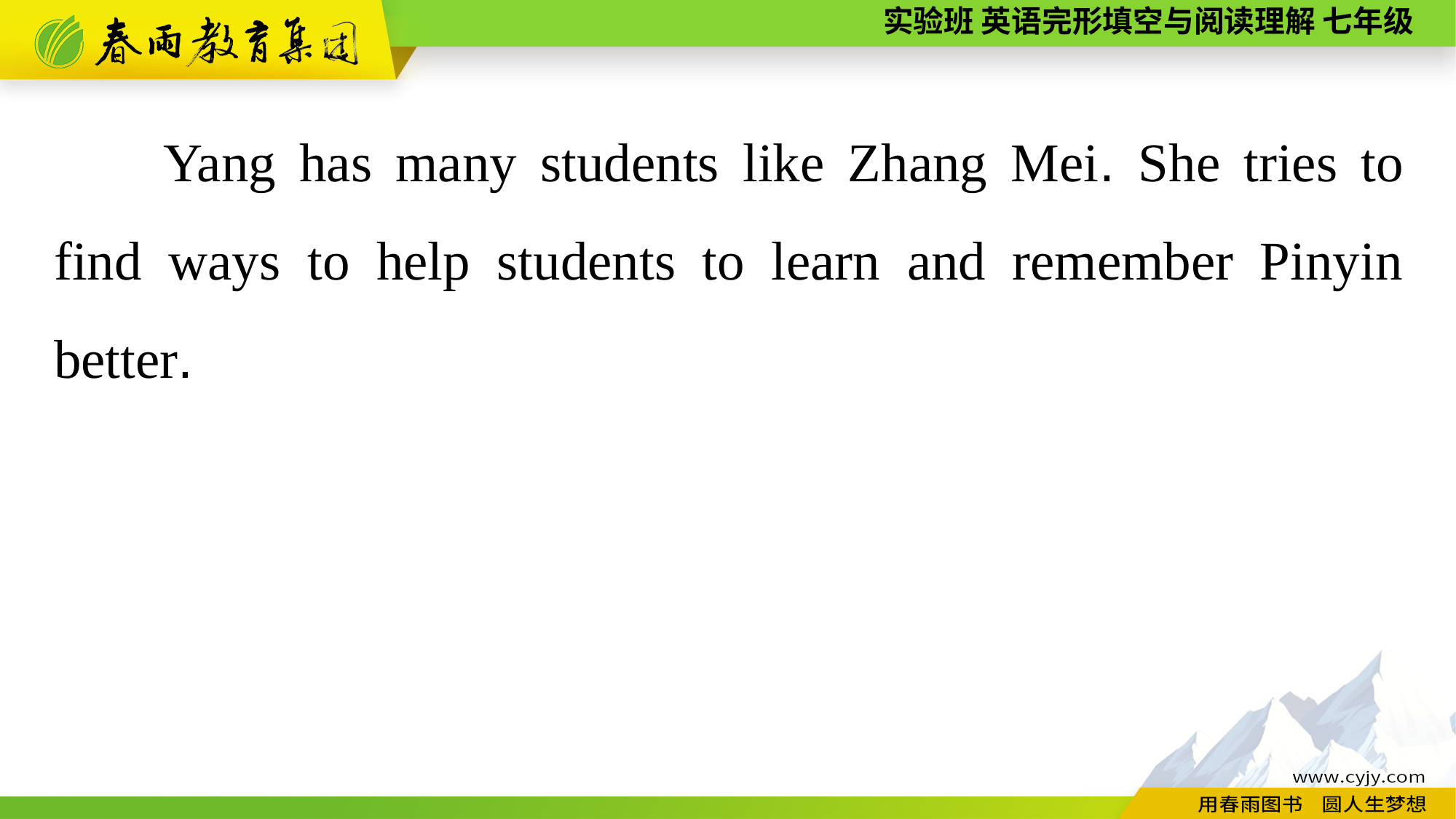

Yang has many students like Zhang Mei. She tries to find ways to help students to learn and remember Pinyin better.